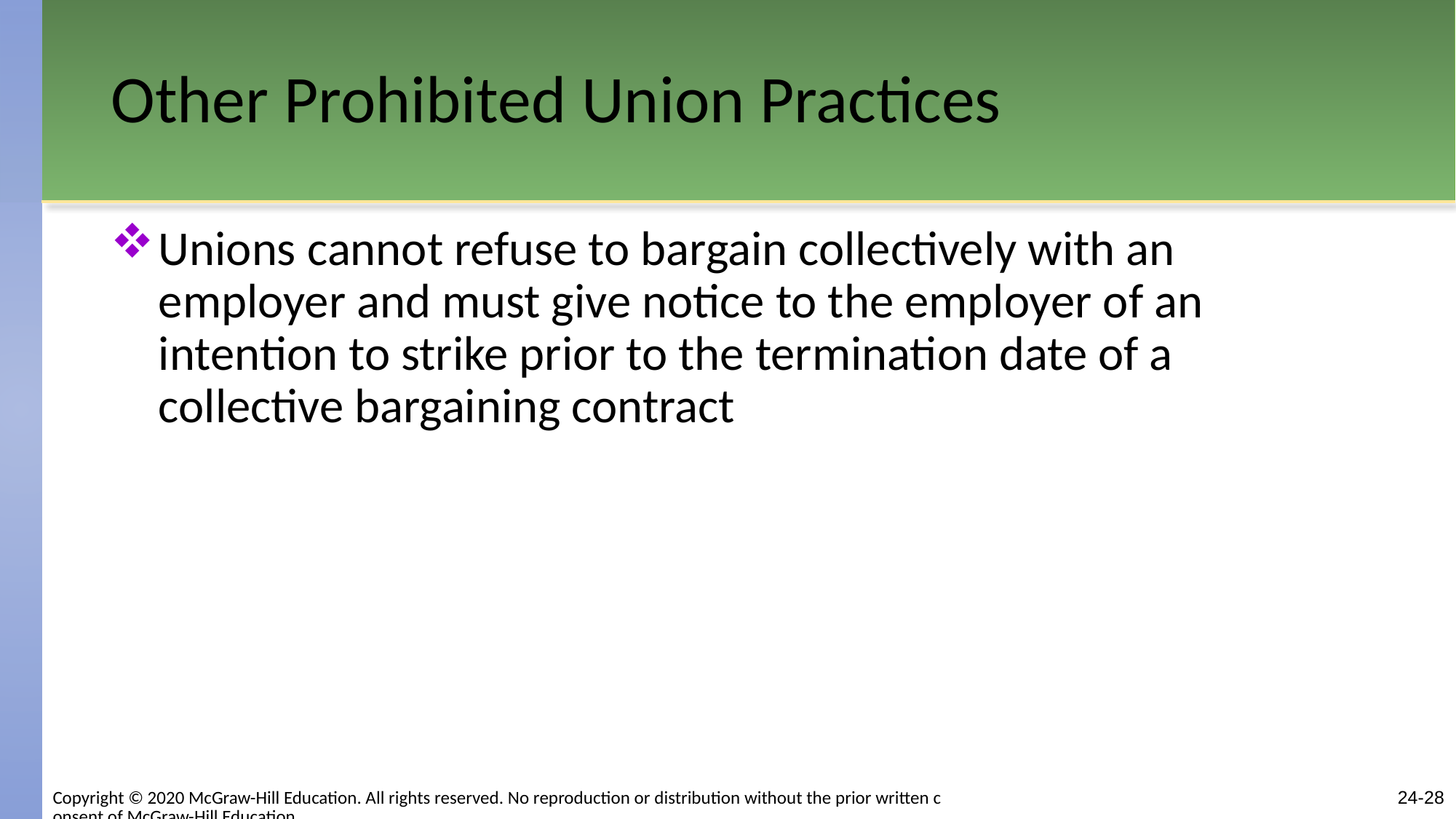

# Other Prohibited Union Practices
Unions cannot refuse to bargain collectively with an employer and must give notice to the employer of an intention to strike prior to the termination date of a collective bargaining contract
Copyright © 2020 McGraw-Hill Education. All rights reserved. No reproduction or distribution without the prior written consent of McGraw-Hill Education.
24-28